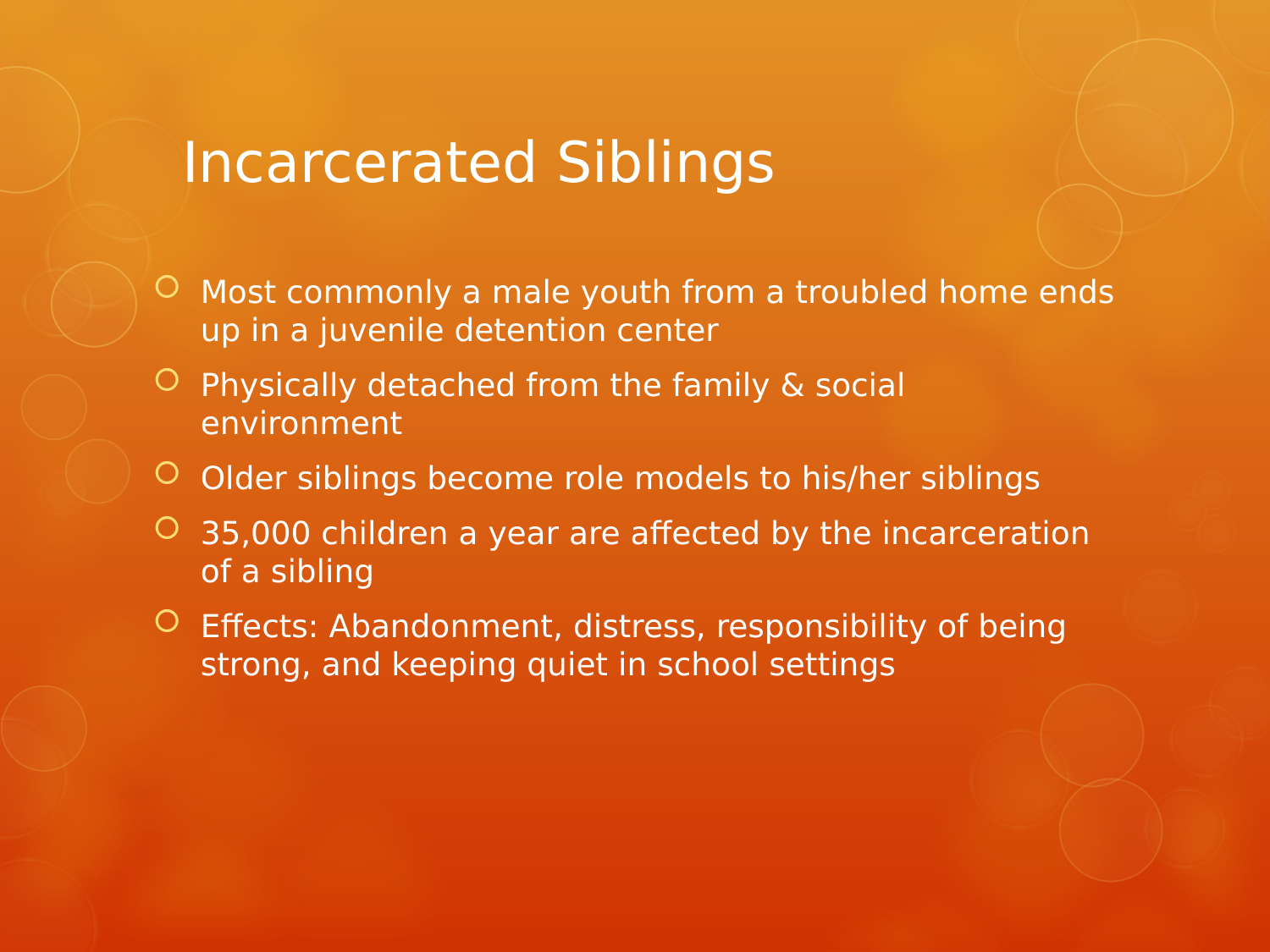

# Incarcerated Siblings
Most commonly a male youth from a troubled home ends up in a juvenile detention center
Physically detached from the family & social environment
Older siblings become role models to his/her siblings
35,000 children a year are affected by the incarceration of a sibling
Effects: Abandonment, distress, responsibility of being strong, and keeping quiet in school settings